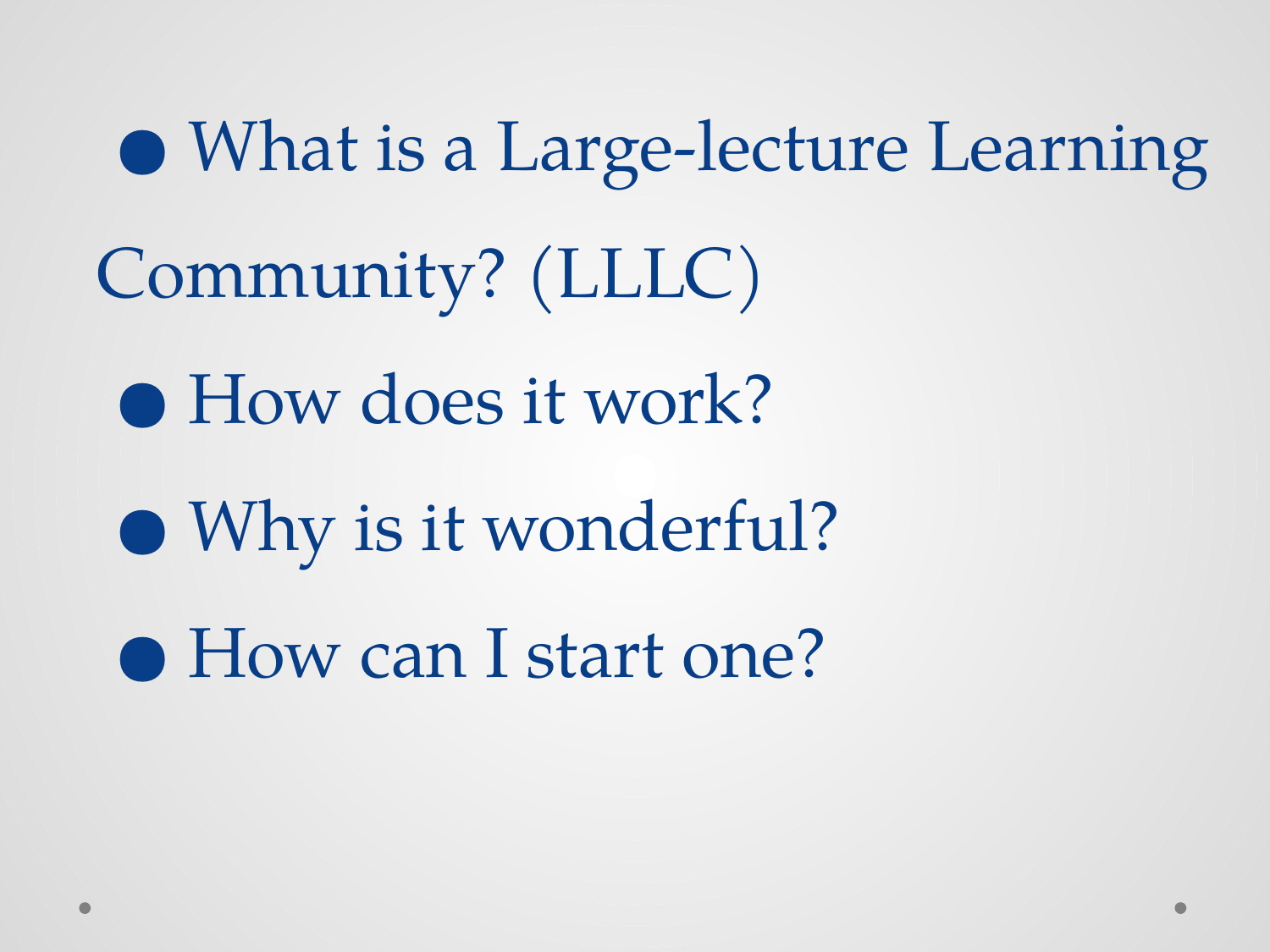

# ● What is a Large-lecture Learning 	Community? (LLLC) ● How does it work? ● Why is it wonderful? ● How can I start one?